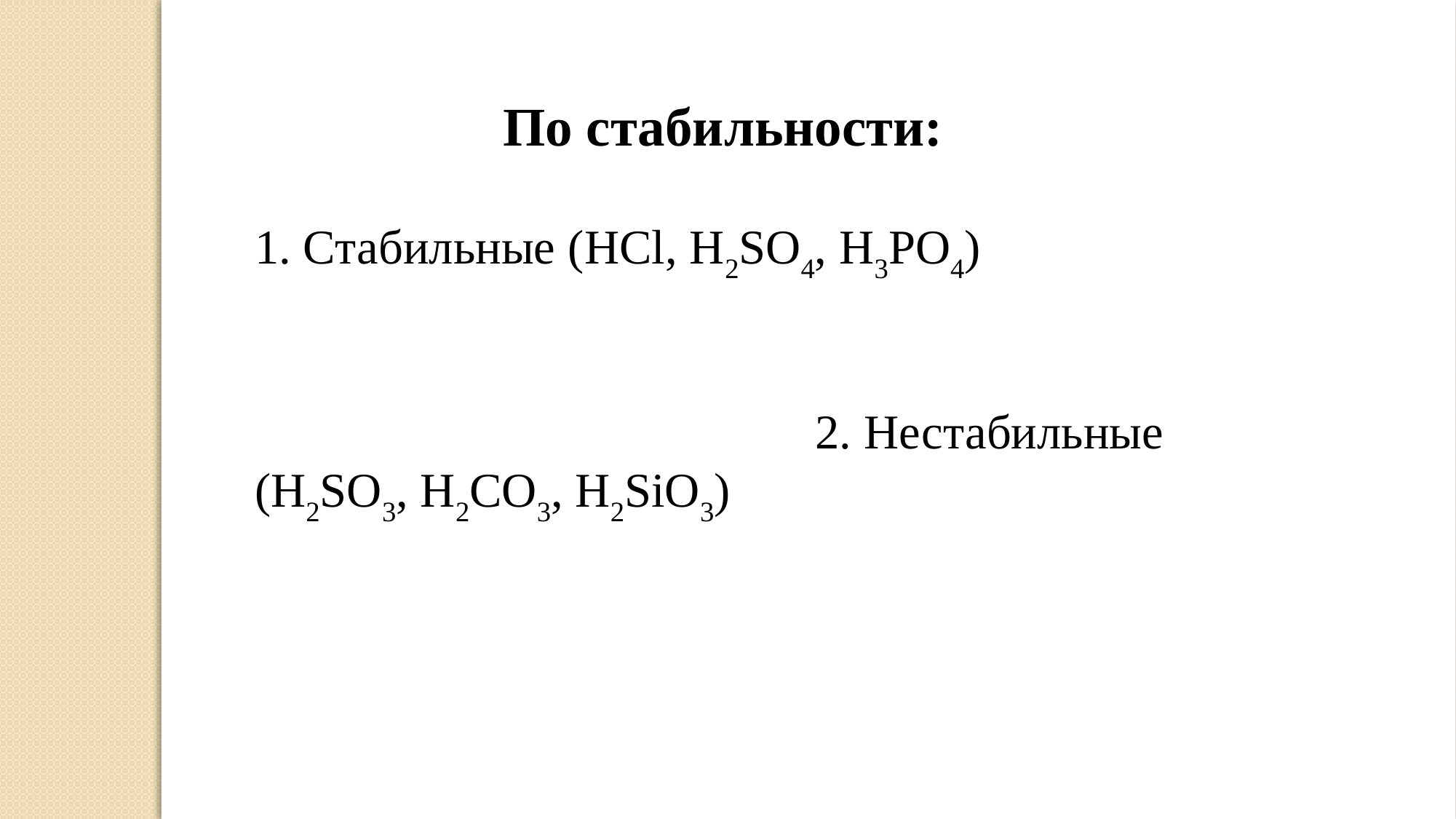

По стабильности:

1. Стабильные (HCl, H2SO4, H3PO4)

                                                                                                                           2. Нестабильные (H2SO3, H2CO3, H2SiO3)